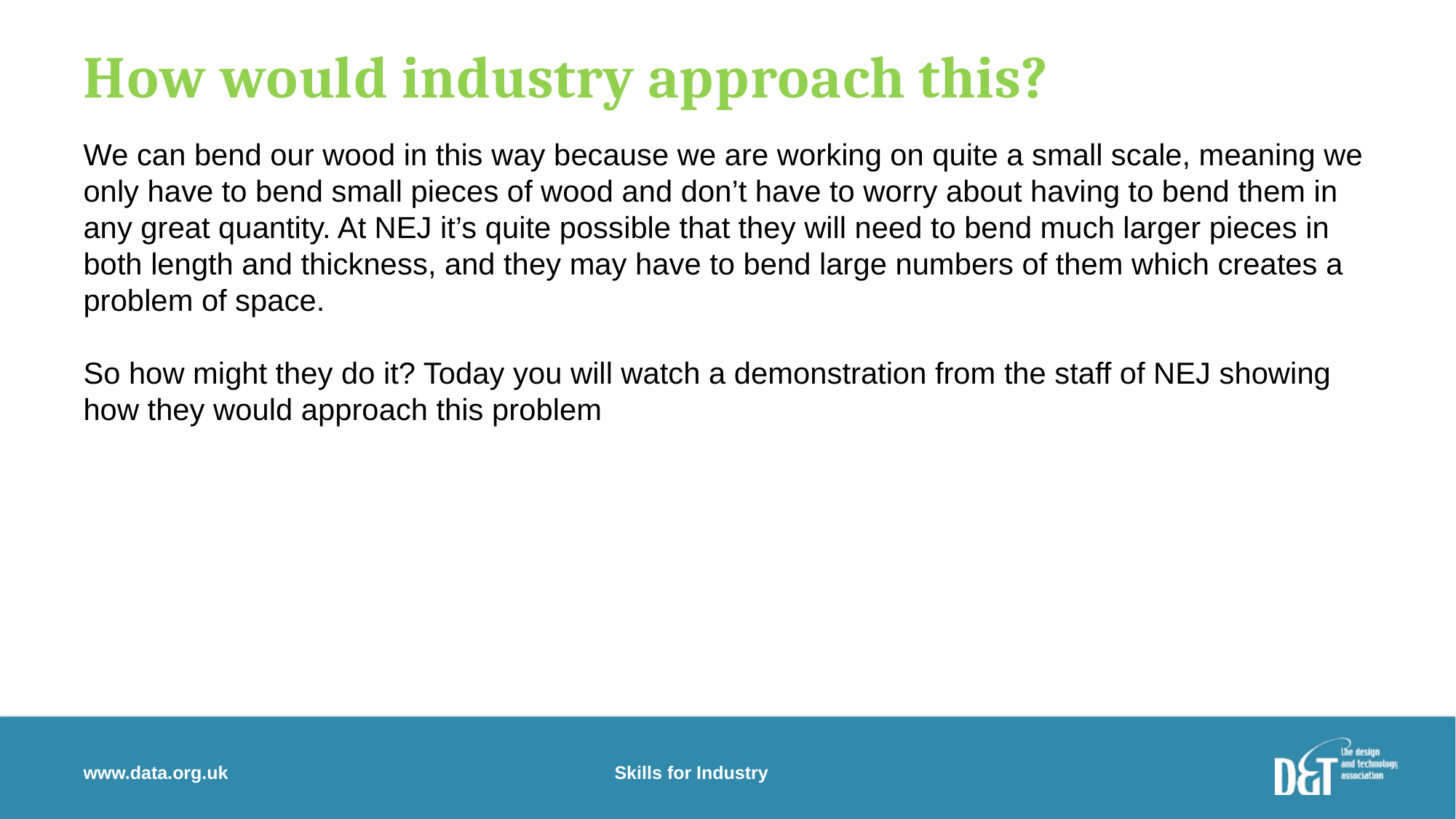

# How would industry approach this?
We can bend our wood in this way because we are working on quite a small scale, meaning we only have to bend small pieces of wood and don’t have to worry about having to bend them in any great quantity. At NEJ it’s quite possible that they will need to bend much larger pieces in both length and thickness, and they may have to bend large numbers of them which creates a problem of space.

So how might they do it? Today you will watch a demonstration from the staff of NEJ showing how they would approach this problem